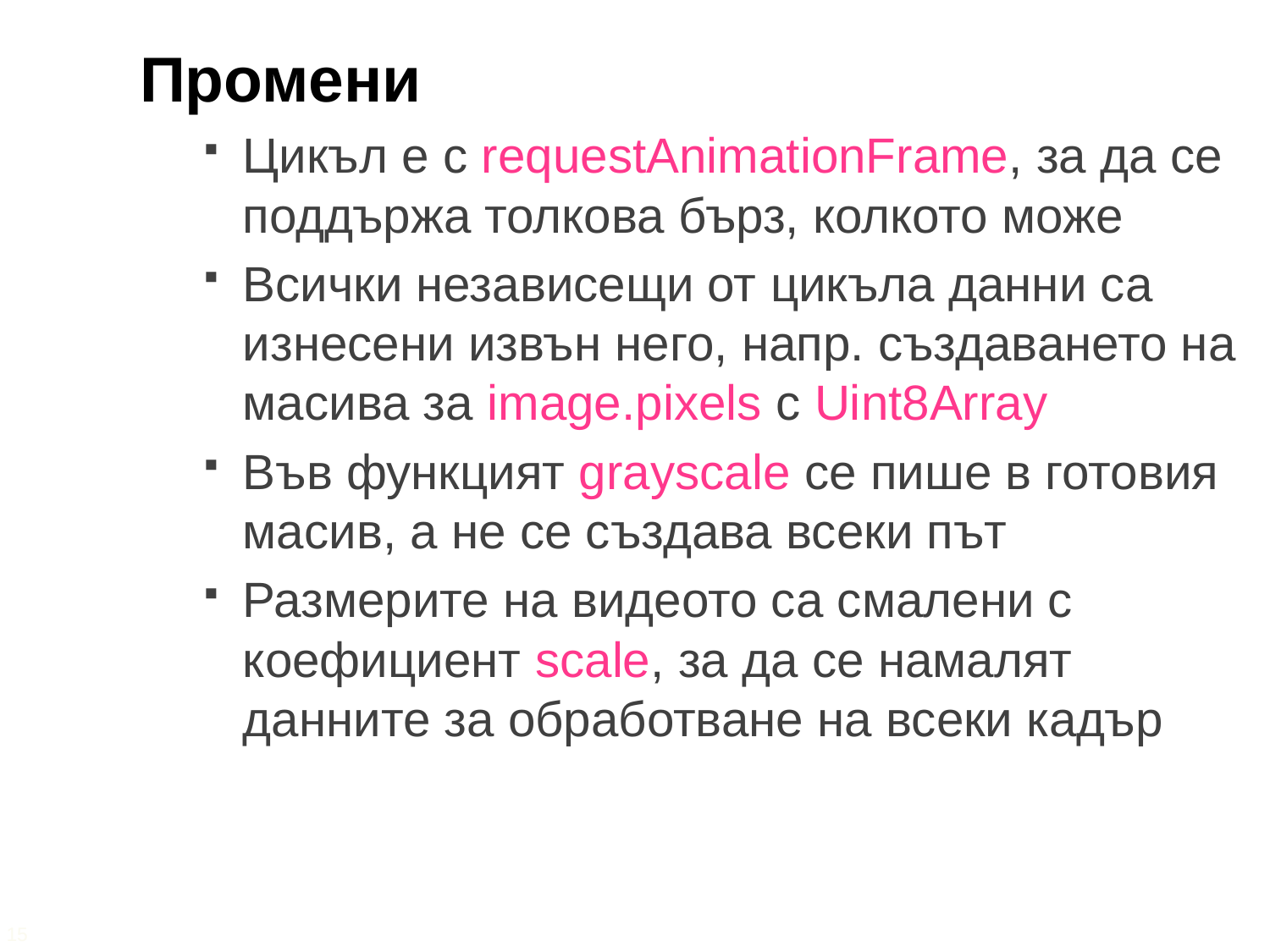

Промени
Цикъл е с requestAnimationFrame, за да се поддържа толкова бърз, колкото може
Всички независещи от цикъла данни са изнесени извън него, напр. създаването на масива за image.pixels с Uint8Array
Във функцият grayscale се пише в готовия масив, а не се създава всеки път
Размерите на видеото са смалени с коефициент scale, за да се намалят данните за обработване на всеки кадър